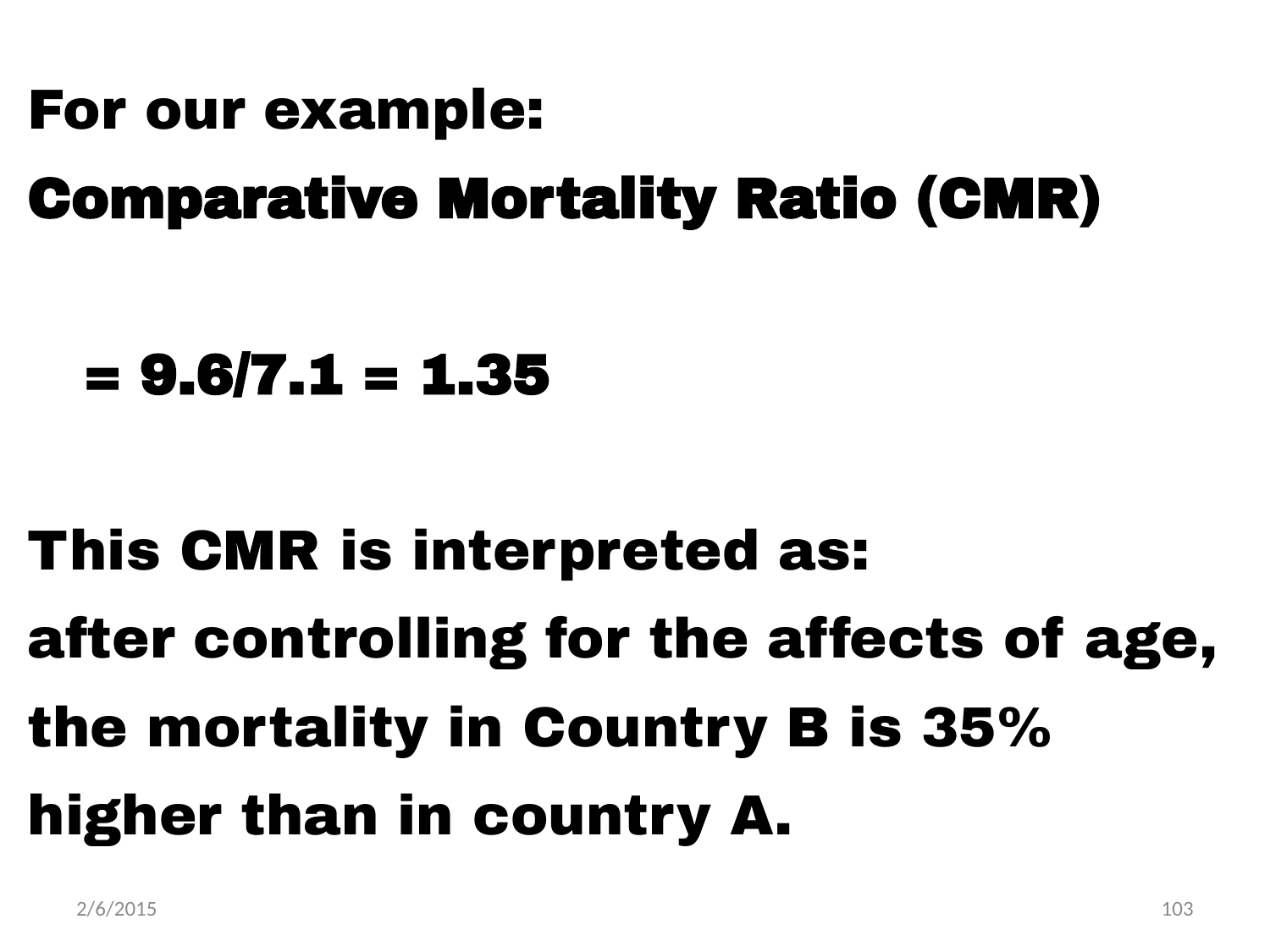

For our example:
Comparative Mortality Ratio (CMR)

   = 9.6/7.1 = 1.35

This CMR is interpreted as:
after controlling for the affects of age, the mortality in Country B is 35% higher than in country A.
2/6/2015
103